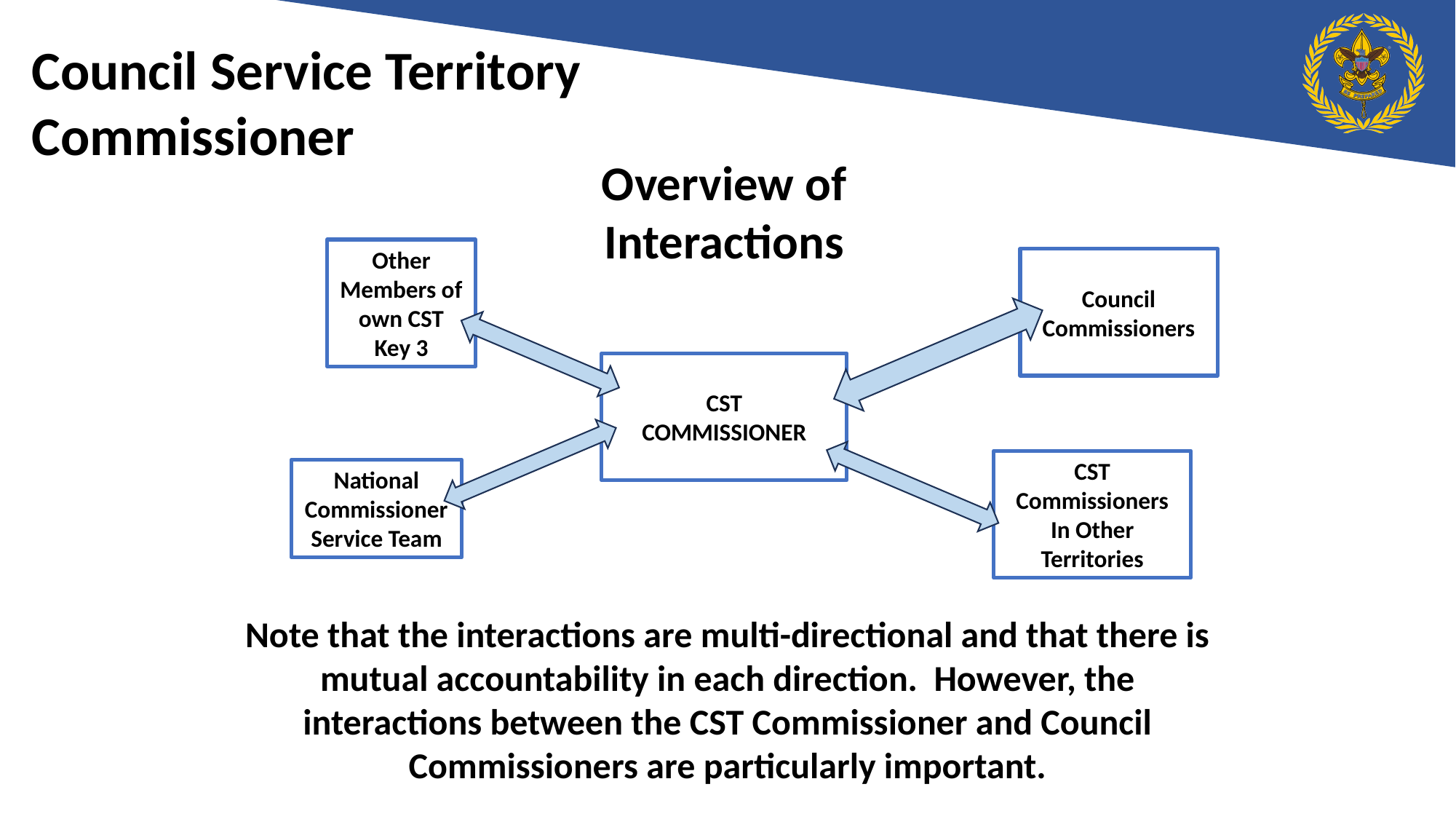

Council Service Territory
Commissioner
Overview of Interactions
Other Members of own CST Key 3

Council Commissioners

CST
COMMISSIONER

CST
Commissioners
In Other
Territories
National
Commissioner
Service Team

Note that the interactions are multi-directional and that there is mutual accountability in each direction.  However, the interactions between the CST Commissioner and Council Commissioners are particularly important.